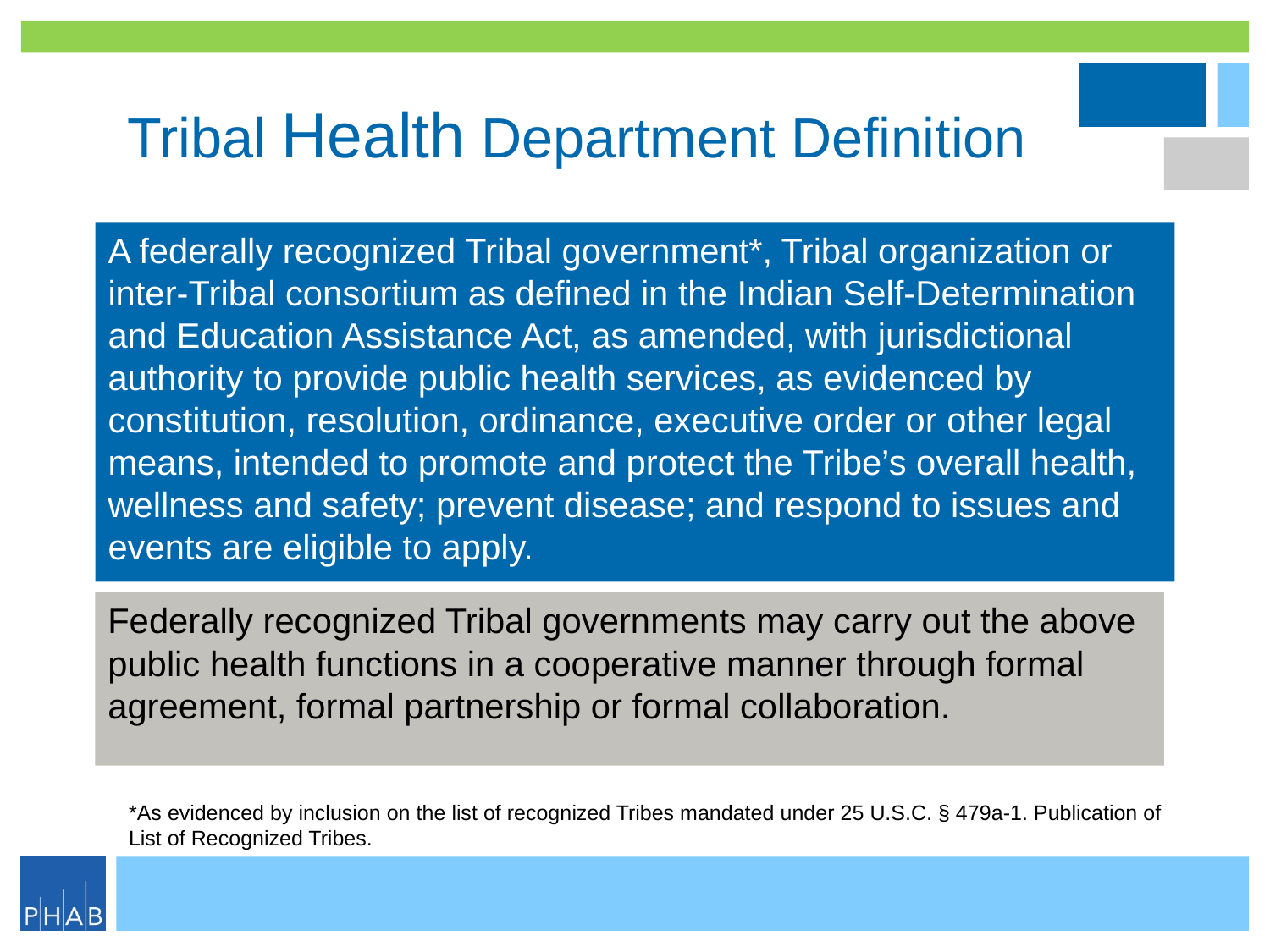

# Tribal Health Department Definition
A federally recognized Tribal government*, Tribal organization or inter-Tribal consortium as defined in the Indian Self-Determination and Education Assistance Act, as amended, with jurisdictional authority to provide public health services, as evidenced by constitution, resolution, ordinance, executive order or other legal means, intended to promote and protect the Tribe’s overall health, wellness and safety; prevent disease; and respond to issues and events are eligible to apply.

Federally recognized Tribal governments may carry out the above public health functions in a cooperative manner through formal agreement, formal partnership or formal collaboration.

*As evidenced by inclusion on the list of recognized Tribes mandated under 25 U.S.C. § 479a-1. Publication of List of Recognized Tribes.